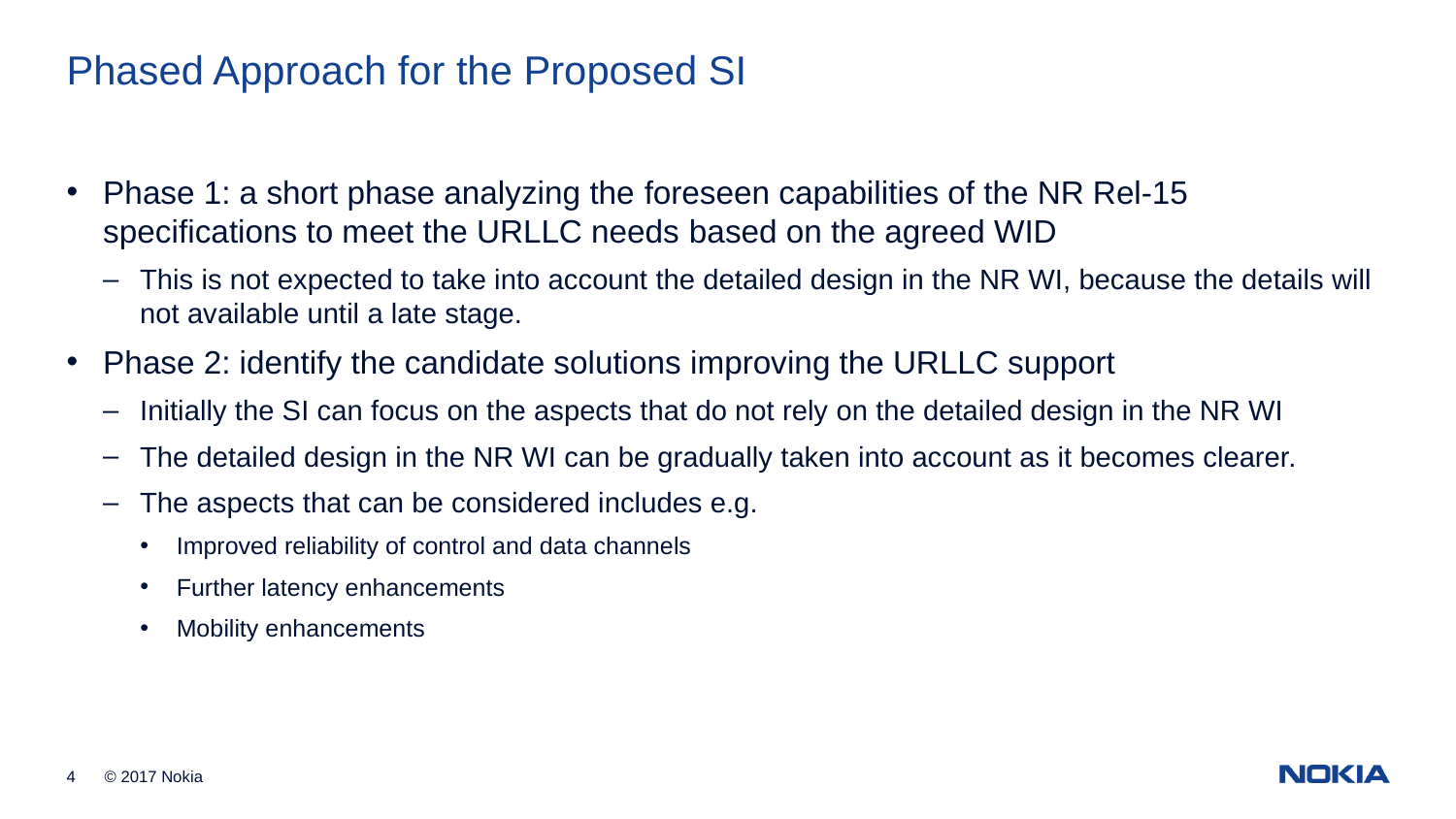

Phased Approach for the Proposed SI

Phase 1: a short phase analyzing the foreseen capabilities of the NR Rel-15 specifications to meet the URLLC needs based on the agreed WID
This is not expected to take into account the detailed design in the NR WI, because the details will not available until a late stage.
Phase 2: identify the candidate solutions improving the URLLC support
Initially the SI can focus on the aspects that do not rely on the detailed design in the NR WI
The detailed design in the NR WI can be gradually taken into account as it becomes clearer.
The aspects that can be considered includes e.g.
Improved reliability of control and data channels
Further latency enhancements
Mobility enhancements